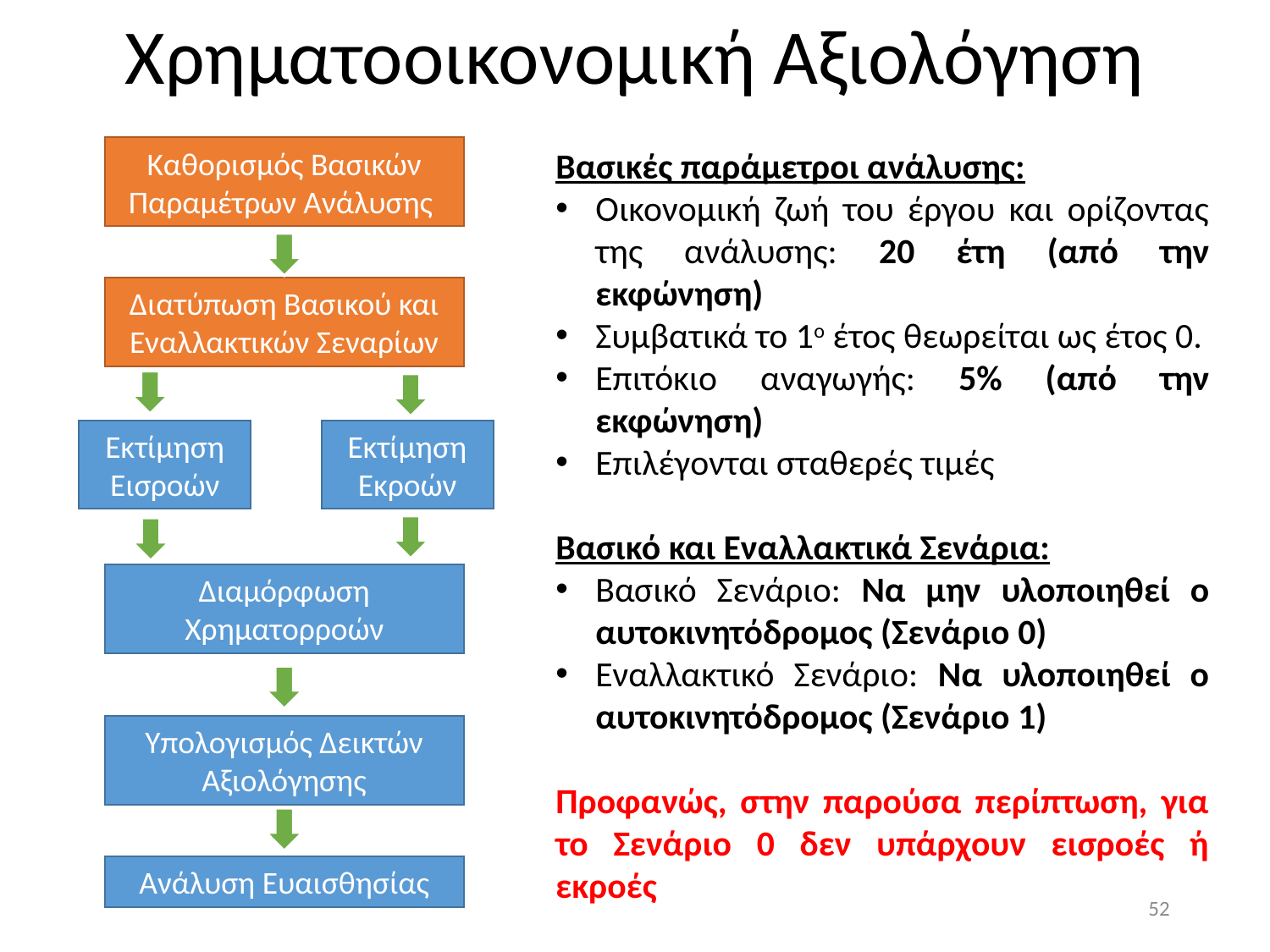

# Χρηματοοικονομική Αξιολόγηση
Καθορισμός Βασικών Παραμέτρων Ανάλυσης

Διατύπωση Βασικού και Εναλλακτικών Σεναρίων

Εκτίμηση Εκροών
Εκτίμηση Εισροών

Διαμόρφωση Χρηματορροών

Υπολογισμός Δεικτών Αξιολόγησης

Ανάλυση Ευαισθησίας
Βασικές παράμετροι ανάλυσης:
Οικονομική ζωή του έργου και ορίζοντας της ανάλυσης: 20 έτη (από την εκφώνηση)
Συμβατικά το 1ο έτος θεωρείται ως έτος 0.
Επιτόκιο αναγωγής: 5% (από την εκφώνηση)
Επιλέγονται σταθερές τιμές

Βασικό και Εναλλακτικά Σενάρια:
Βασικό Σενάριο: Να μην υλοποιηθεί ο αυτοκινητόδρομος (Σενάριο 0)
Εναλλακτικό Σενάριο: Να υλοποιηθεί ο αυτοκινητόδρομος (Σενάριο 1)

Προφανώς, στην παρούσα περίπτωση, για το Σενάριο 0 δεν υπάρχουν εισροές ή εκροές

52